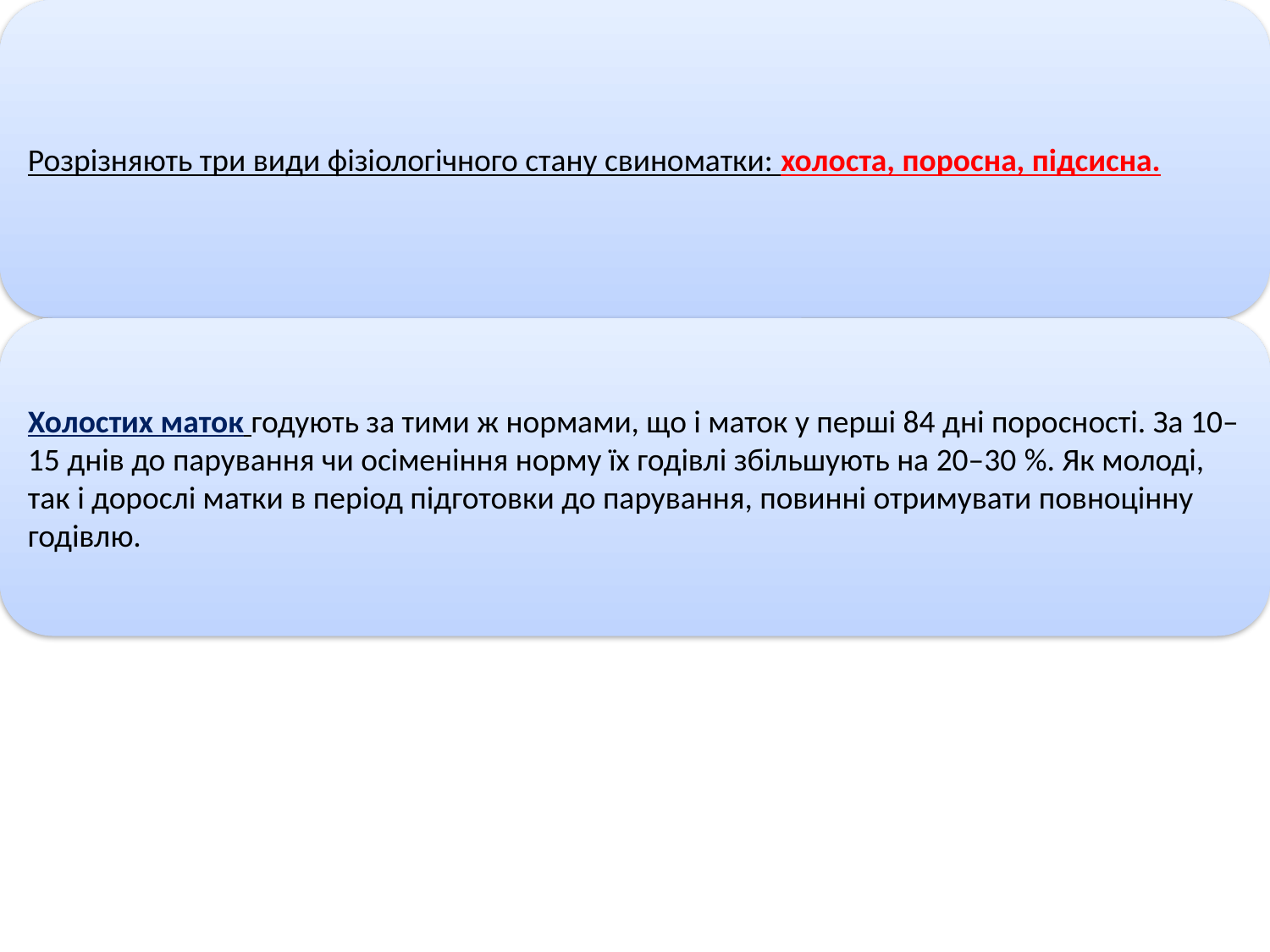

Розрізняють три види фізіологічного стану свиноматки: холоста, поросна, підсисна.
Холостих маток годують за тими ж нормами, що і маток у перші 84 дні поросності. За 10–15 днів до парування чи осіменіння норму їх годівлі збільшують на 20–30 %. Як молоді, так і дорослі матки в період підготовки до парування, повинні отримувати повноцінну годівлю.